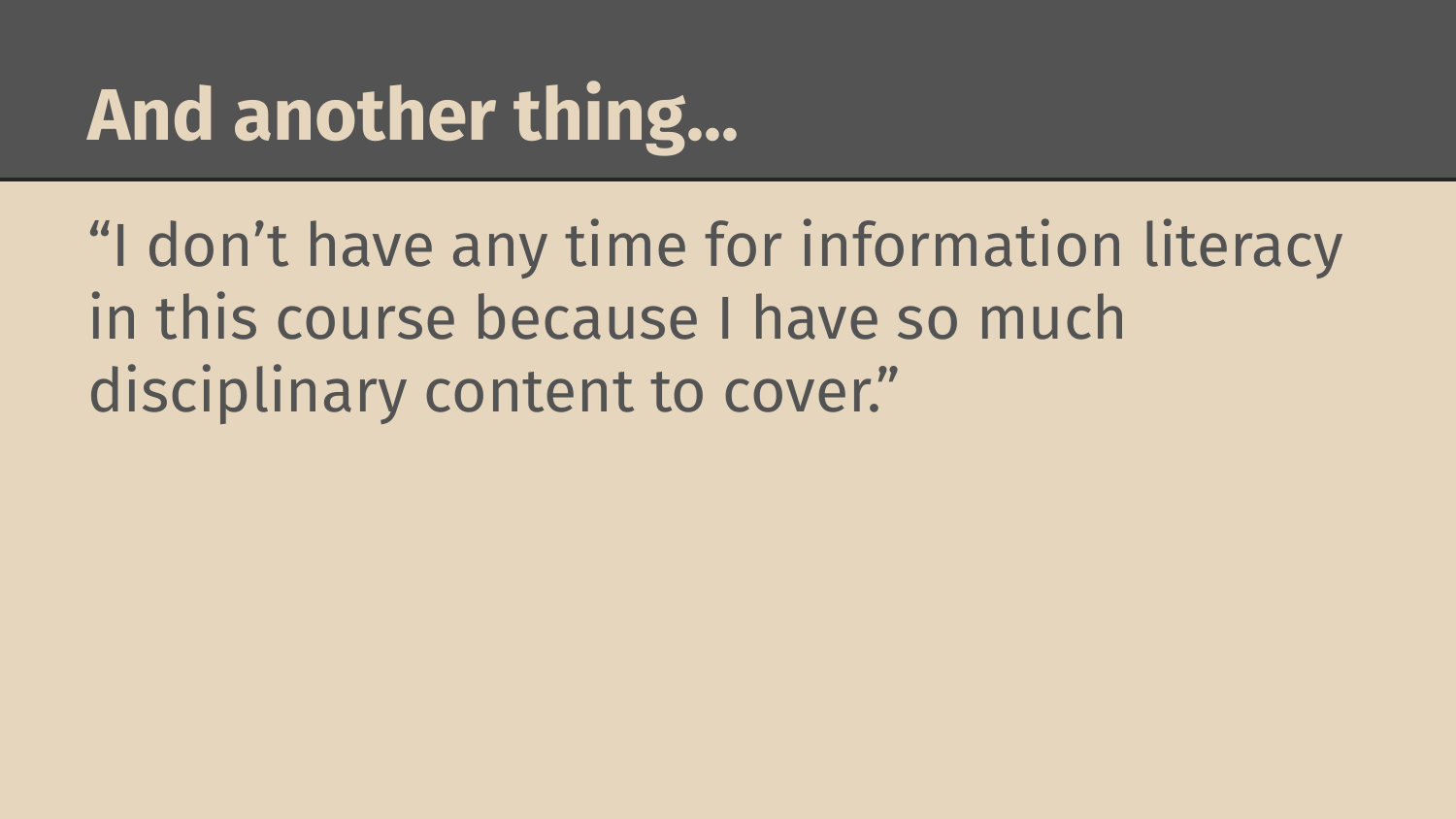

# And another thing...
“I don’t have any time for information literacy in this course because I have so much disciplinary content to cover.”